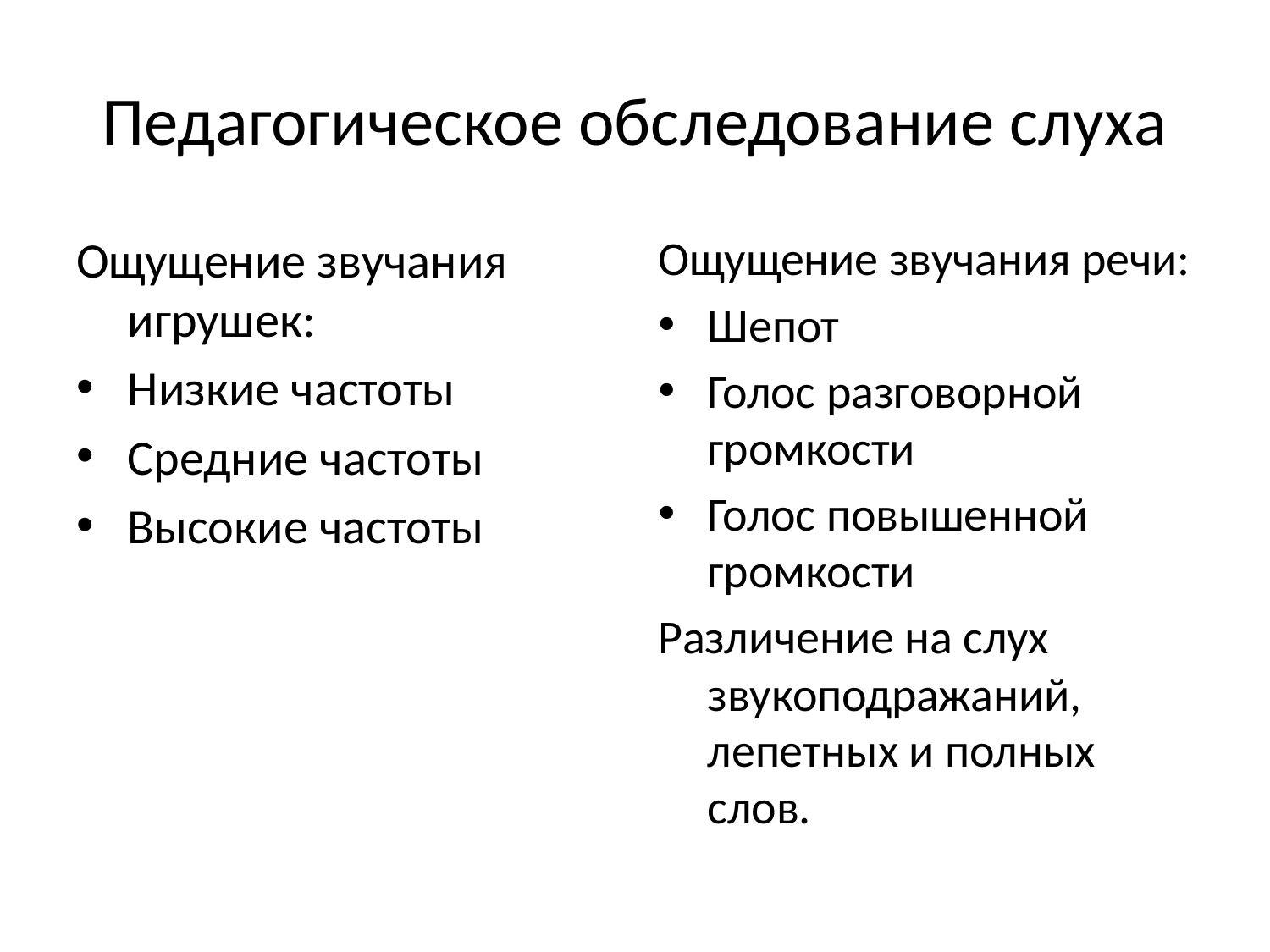

# Педагогическое обследование слуха
Ощущение звучания игрушек:
Низкие частоты
Средние частоты
Высокие частоты
Ощущение звучания речи:
Шепот
Голос разговорной громкости
Голос повышенной громкости
Различение на слух звукоподражаний, лепетных и полных слов.